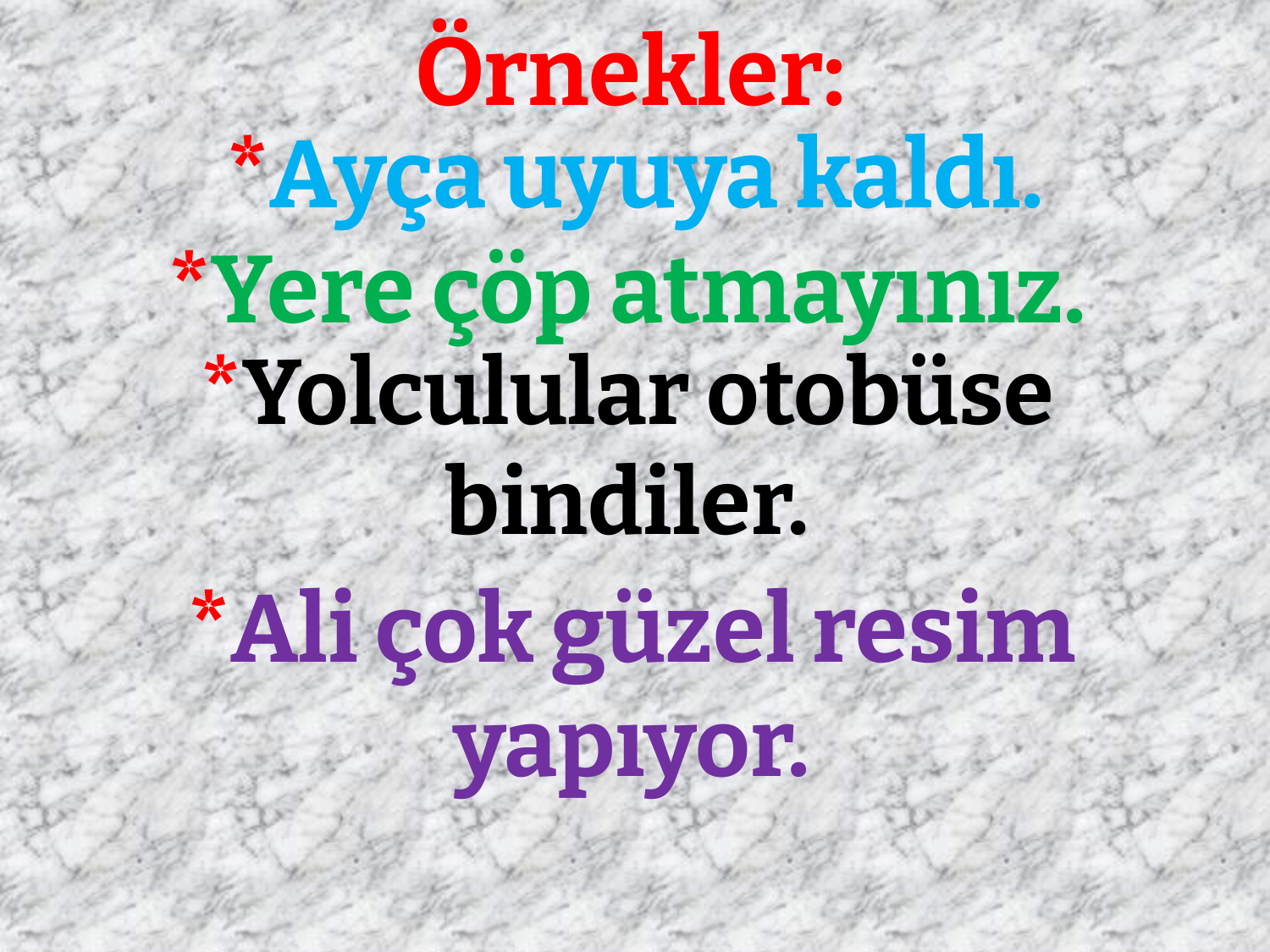

Örnekler:
*Ayça uyuya kaldı.
*Yere çöp atmayınız.
*Yolculular otobüse bindiler.
*Ali çok güzel resim yapıyor.